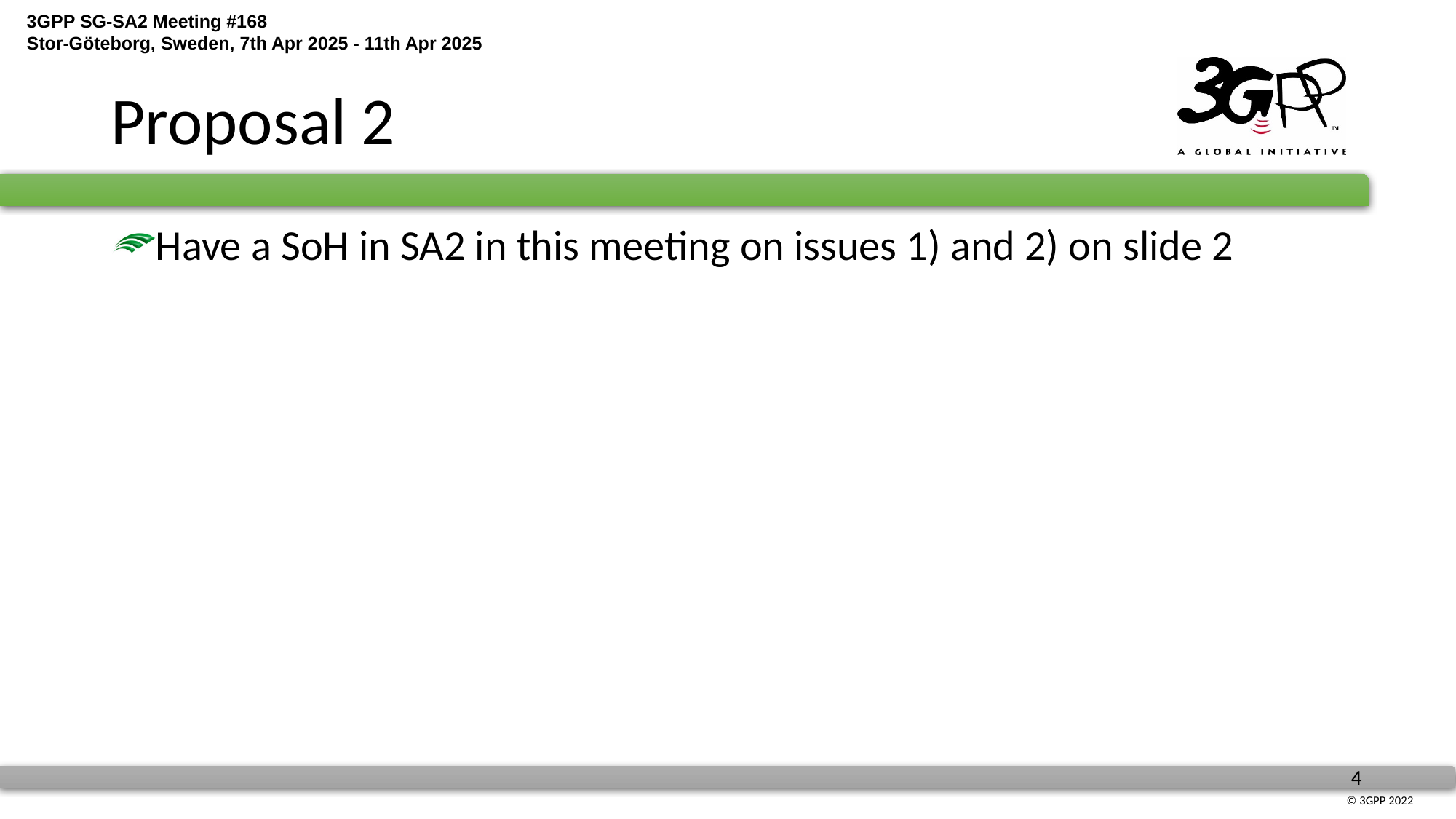

# Proposal 2
Have a SoH in SA2 in this meeting on issues 1) and 2) on slide 2